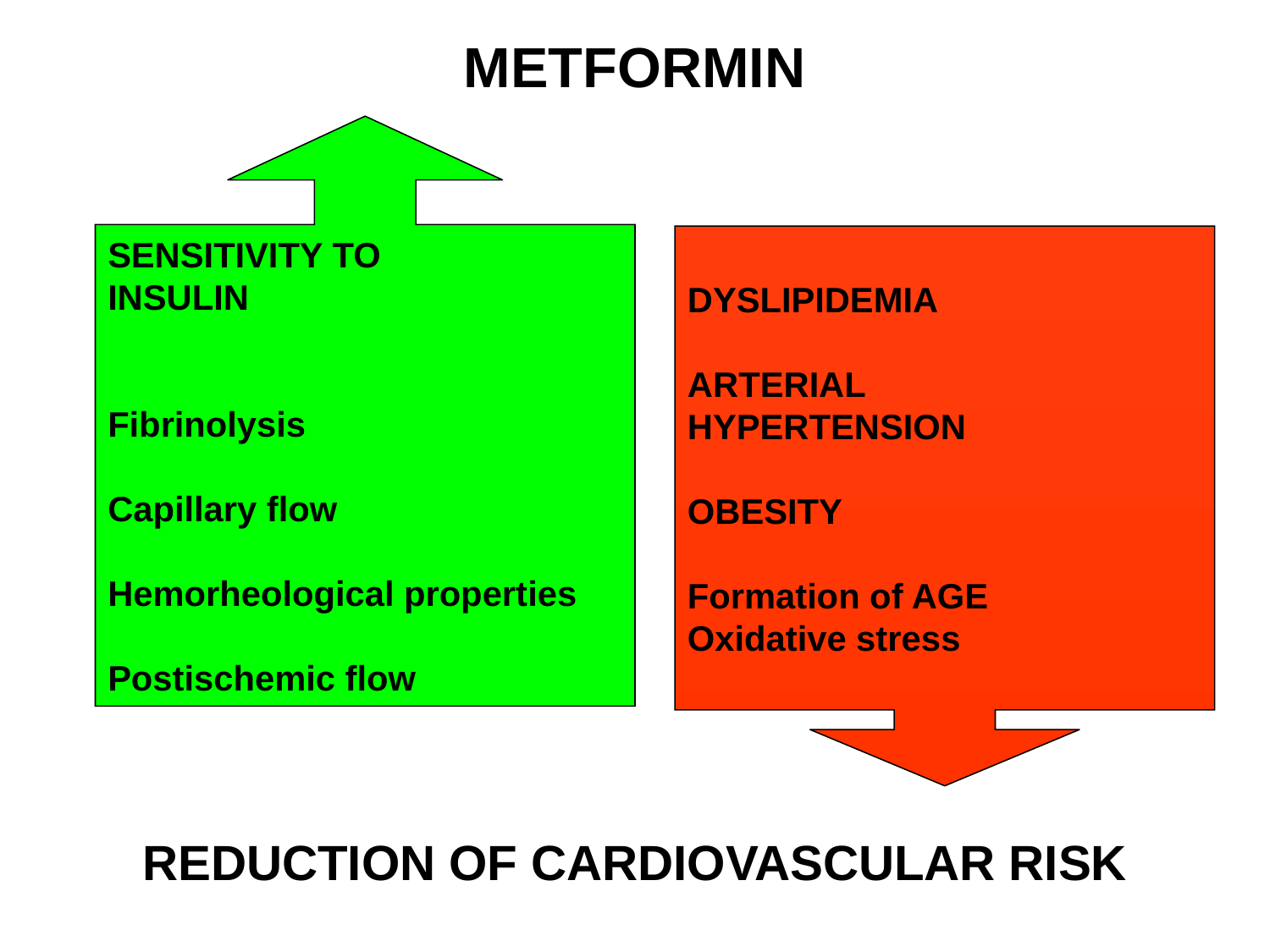

METFORMIN
SENSITIVITY TO
INSULIN

Fibrinolysis

Capillary flow

Hemorheological properties

Postischemic flow
DYSLIPIDEMIA

ARTERIAL
HYPERTENSION

OBESITY

Formation of AGE
Oxidative stress
REDUCTION OF CARDIOVASCULAR RISK